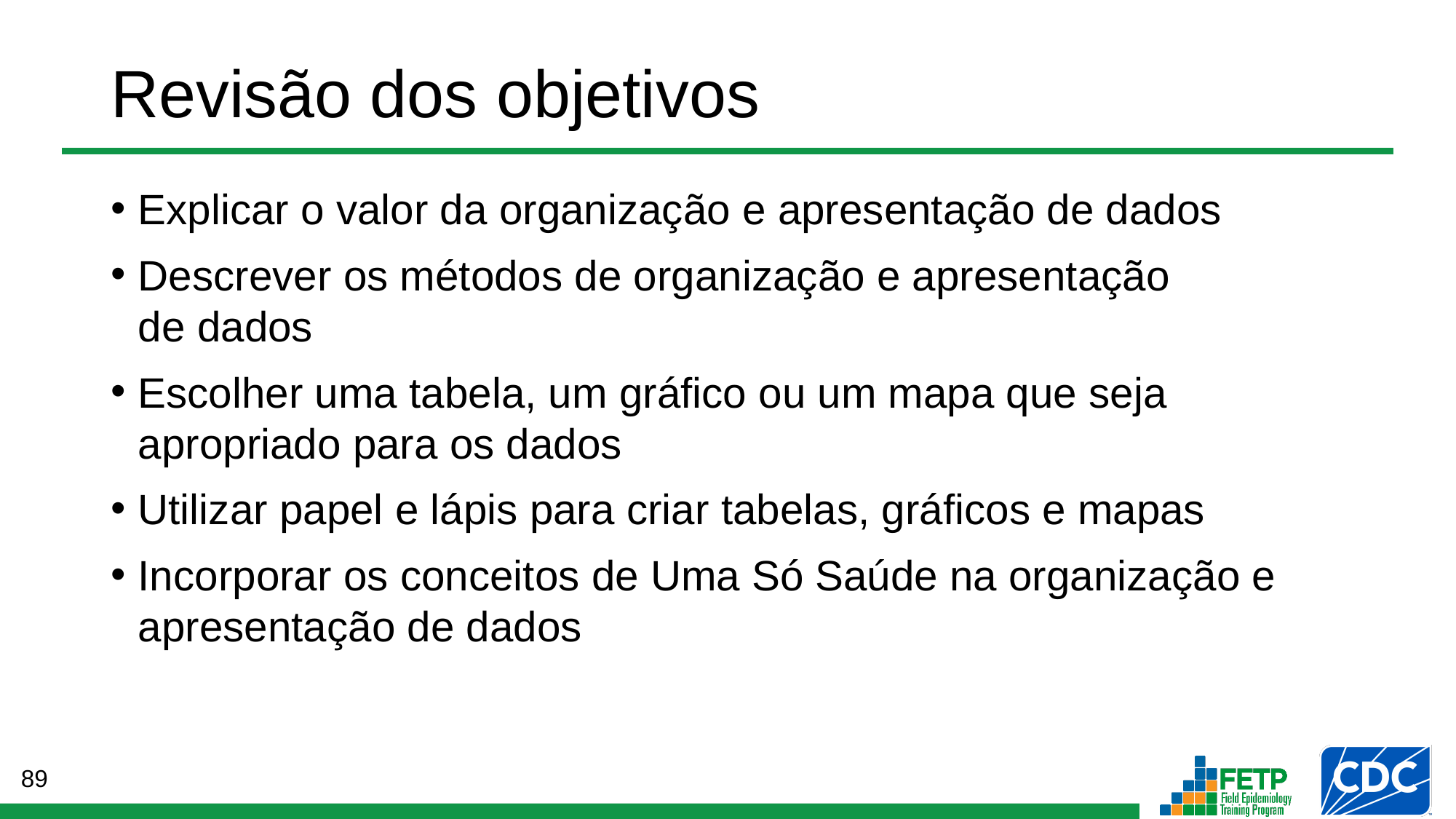

# Revisão dos objetivos
Explicar o valor da organização e apresentação de dados
Descrever os métodos de organização e apresentação
de dados
Escolher uma tabela, um gráfico ou um mapa que seja apropriado para os dados
Utilizar papel e lápis para criar tabelas, gráficos e mapas
Incorporar os conceitos de Uma Só Saúde na organização e
apresentação de dados